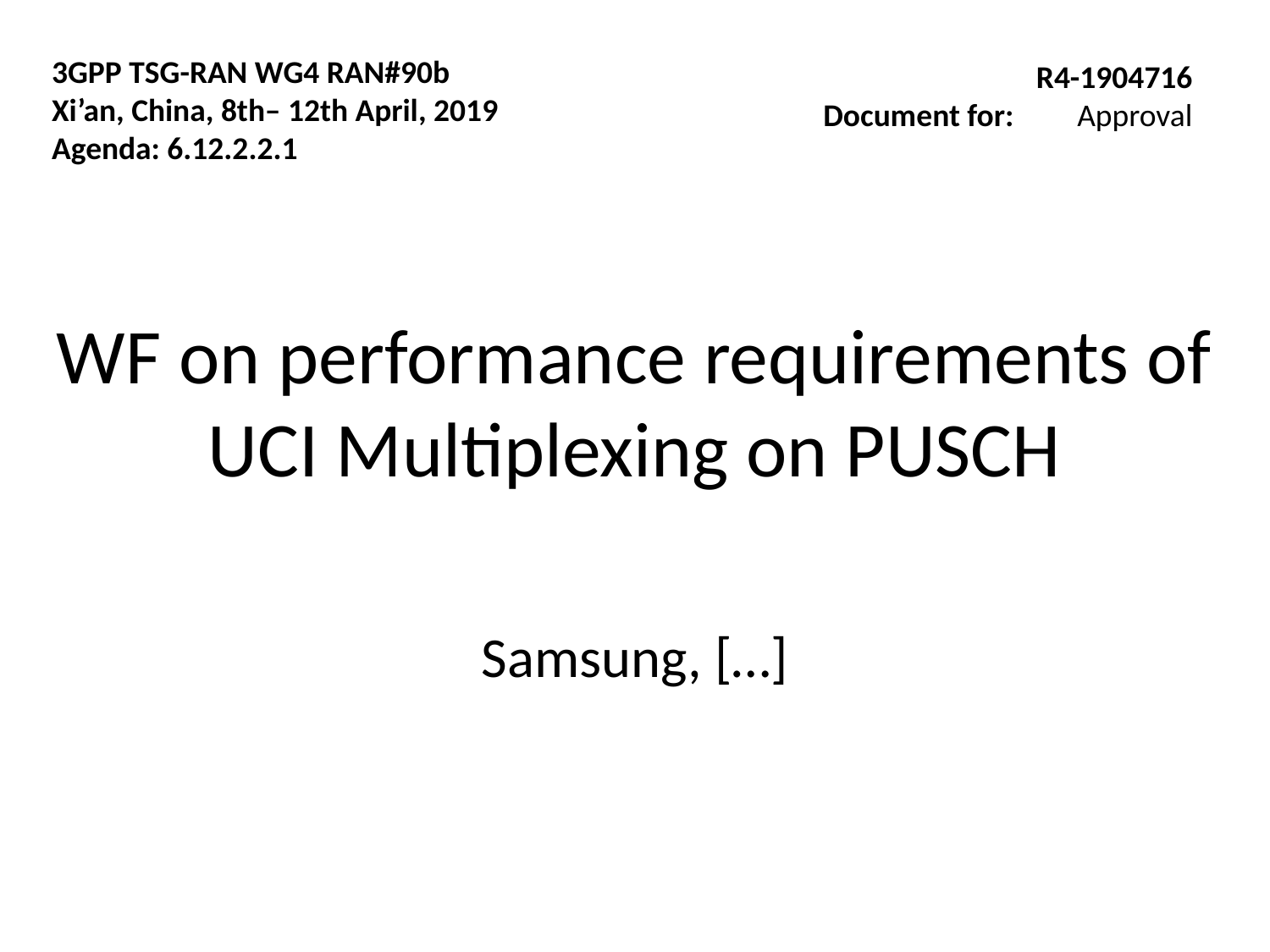

3GPP TSG-RAN WG4 RAN#90b
Xi’an, China, 8th– 12th April, 2019
Agenda: 6.12.2.2.1
R4-1904716
Document for:	Approval
# WF on performance requirements of UCI Multiplexing on PUSCH
Samsung, […]